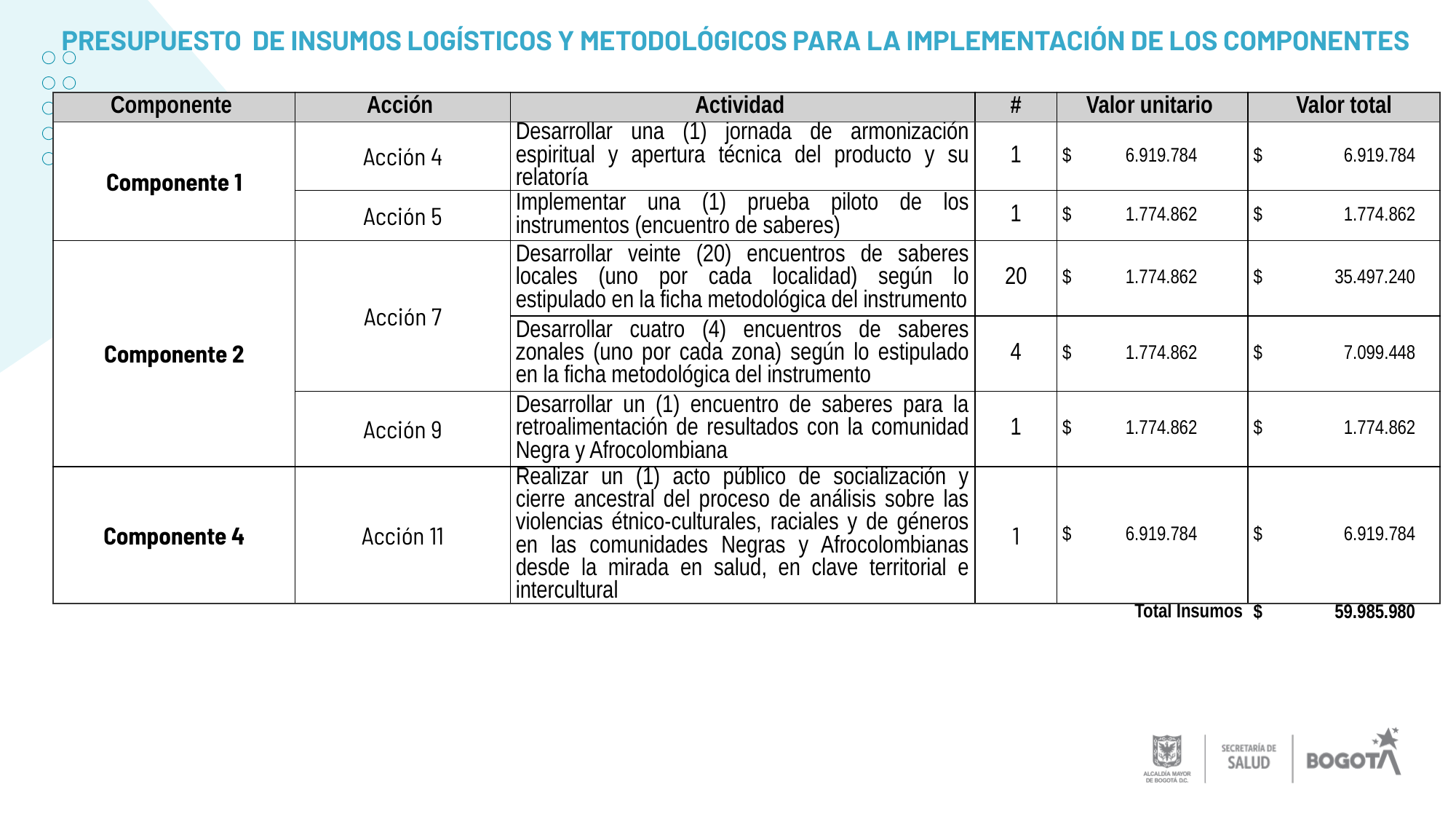

# PRESUPUESTO  DE INSUMOS LOGÍSTICOS Y METODOLÓGICOS PARA LA IMPLEMENTACIÓN DE LOS COMPONENTES
| Componente | Acción | Actividad | # | Valor unitario | Valor total |
| --- | --- | --- | --- | --- | --- |
| Componente 1 | Acción 4 | Desarrollar una (1) jornada de armonización espiritual y apertura técnica del producto y su relatoría | 1 | $ 6.919.784 | $ 6.919.784 |
|  | Acción 5 | Implementar una (1) prueba piloto de los instrumentos (encuentro de saberes) | 1 | $ 1.774.862 | $ 1.774.862 |
| Componente 2 | Acción 7 | Desarrollar veinte (20) encuentros de saberes locales (uno por cada localidad) según lo estipulado en la ficha metodológica del instrumento | 20 | $ 1.774.862 | $ 35.497.240 |
|  |  | Desarrollar cuatro (4) encuentros de saberes zonales (uno por cada zona) según lo estipulado en la ficha metodológica del instrumento | 4 | $ 1.774.862 | $ 7.099.448 |
|  | Acción 9 | Desarrollar un (1) encuentro de saberes para la retroalimentación de resultados con la comunidad Negra y Afrocolombiana | 1 | $ 1.774.862 | $ 1.774.862 |
| Componente 4 | Acción 11 | Realizar un (1) acto público de socialización y cierre ancestral del proceso de análisis sobre las violencias étnico-culturales, raciales y de géneros en las comunidades Negras y Afrocolombianas desde la mirada en salud, en clave territorial e intercultural | 1 | $ 6.919.784 | $ 6.919.784 |
|  |  |  |  | Total Insumos | $ 59.985.980 |